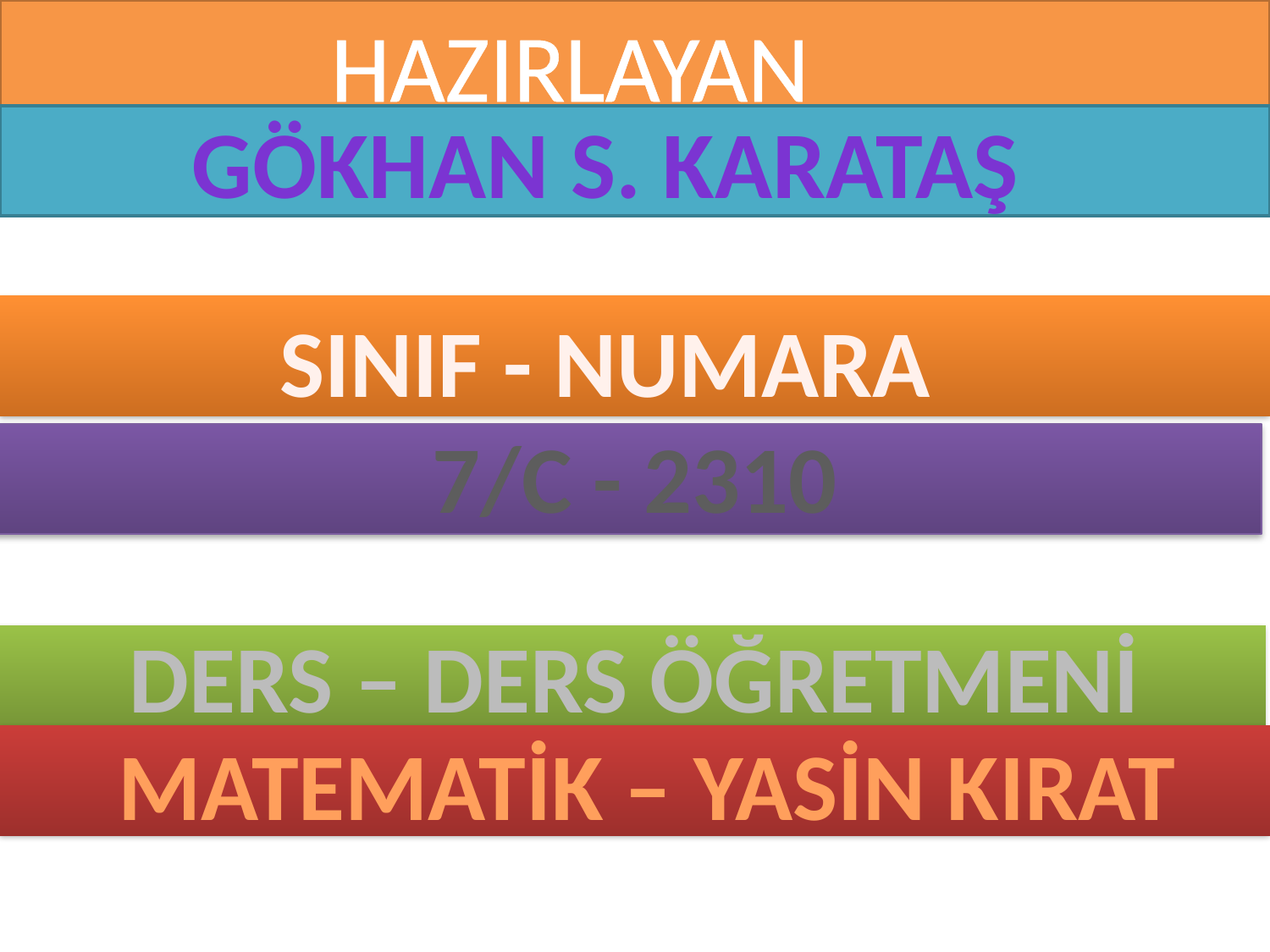

HAZIRLAYAN
Gökhan s. karataş

SINIF - NUMARA
7/C - 2310

DERS – DERS ÖĞRETMENİ

MATEMATİK – YASİN KIRAT